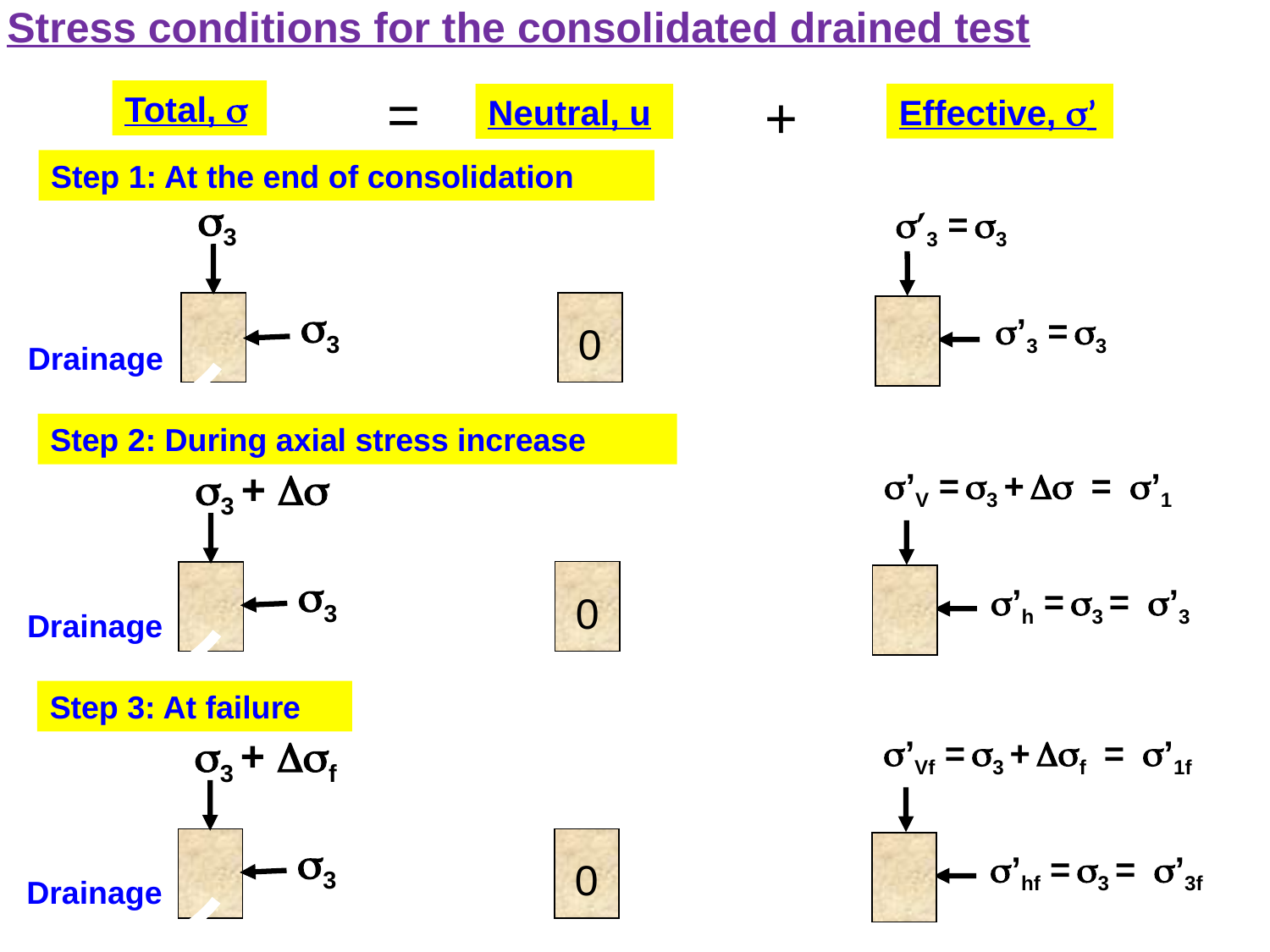

Stress conditions for the consolidated drained test
=
+
Total, σ
Effective, σ’
Neutral, u
Step 1: At the end of consolidation
σ3

σ3

σ’3 = σ3

σ’3 = σ3

0
Drainage

Step 2: During axial stress increase
σ3 + Δσ

σ3

σ’V = σ3 + Δσ = σ’1

σ’h = σ3 = σ’3

0
Drainage

Step 3: At failure
σ3 + Δσf

σ3

σ’Vf = σ3 + Δσf = σ’1f

σ’hf = σ3 = σ’3f

0
Drainage